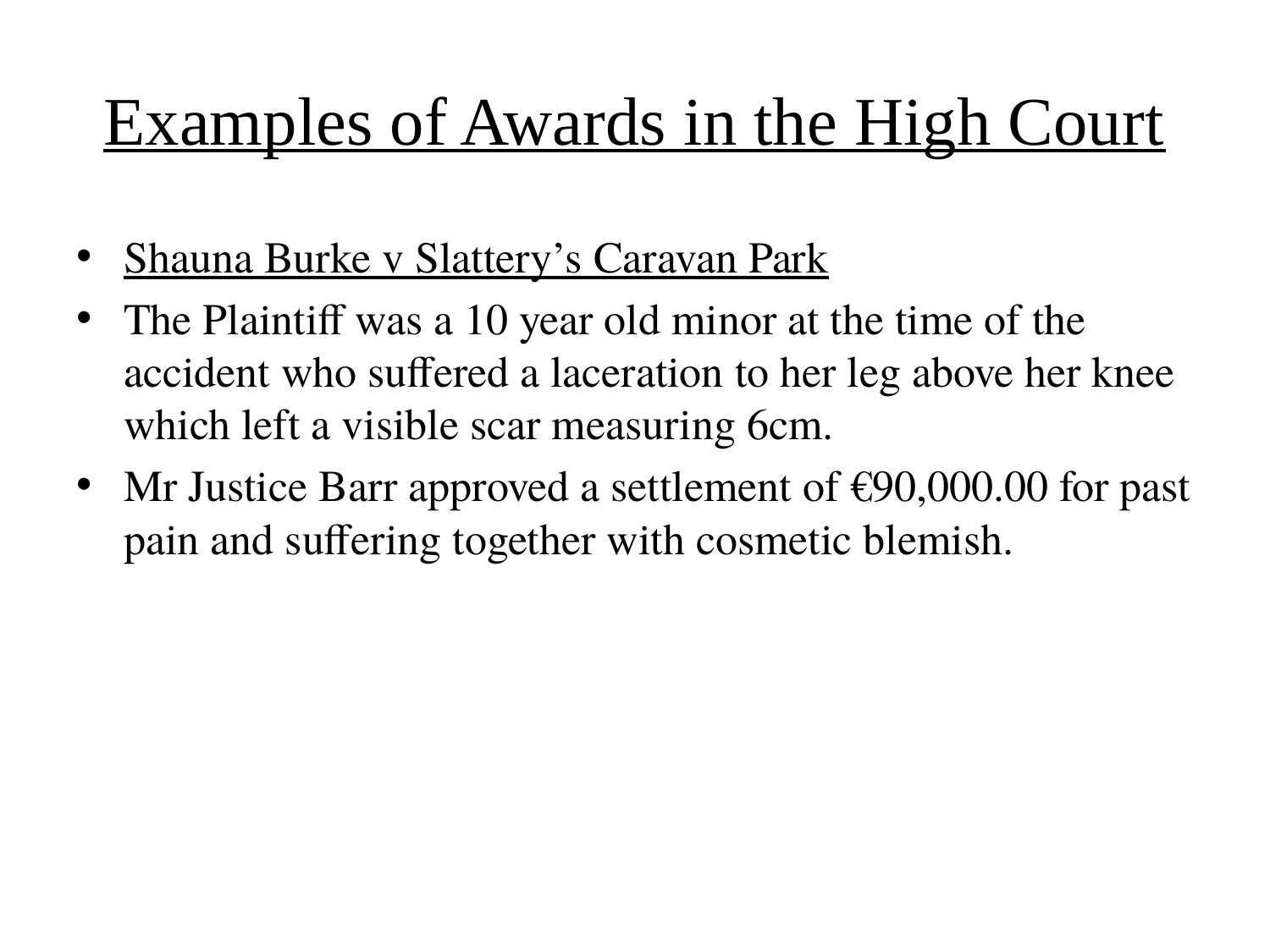

# Examples of Awards in the High Court
Shauna Burke v Slattery’s Caravan Park
The Plaintiff was a 10 year old minor at the time of the accident who suffered a laceration to her leg above her knee which left a visible scar measuring 6cm.
Mr Justice Barr approved a settlement of €90,000.00 for past pain and suffering together with cosmetic blemish.